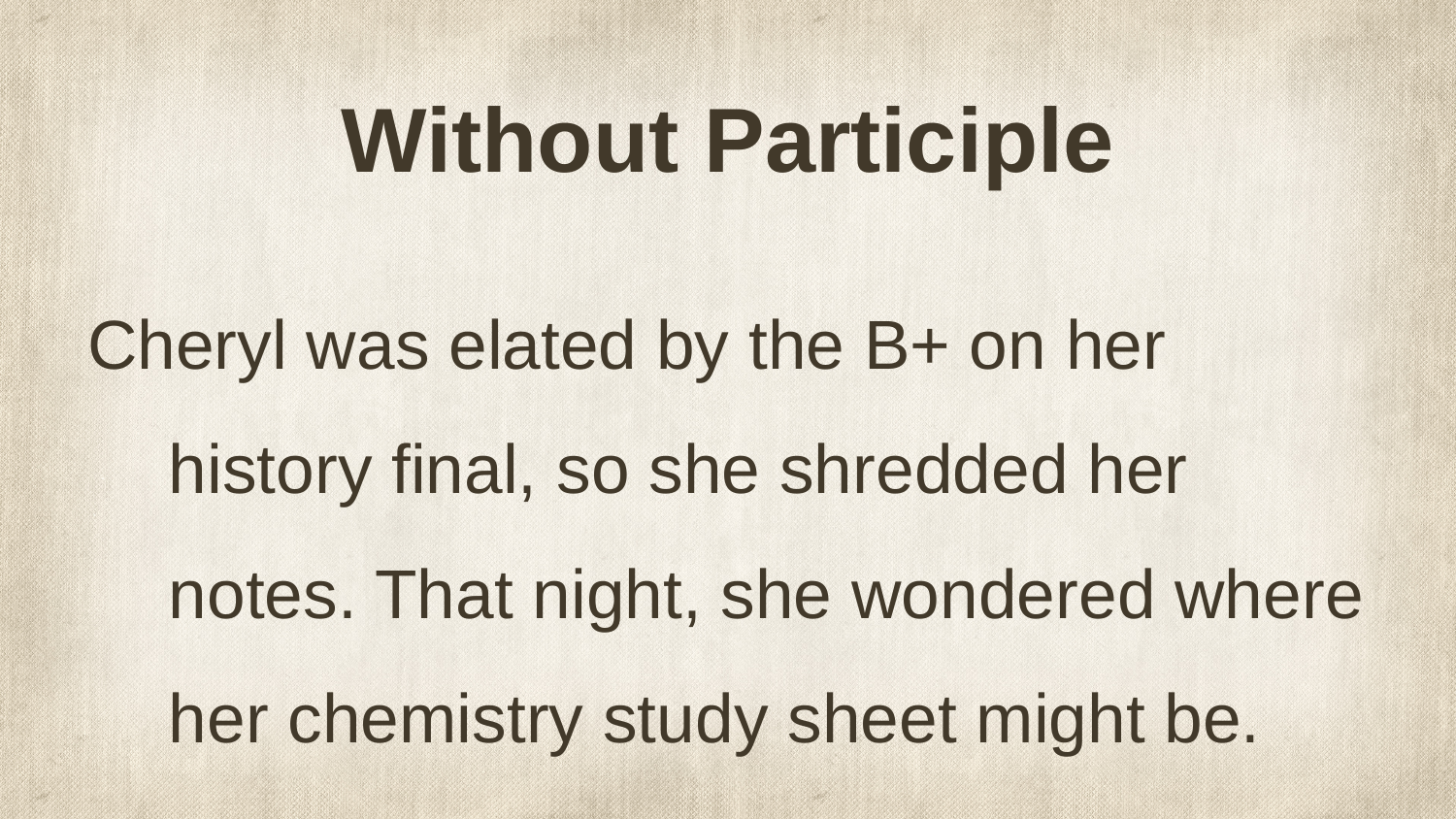

# Without Participle
Cheryl was elated by the B+ on her history final, so she shredded her notes. That night, she wondered where her chemistry study sheet might be.